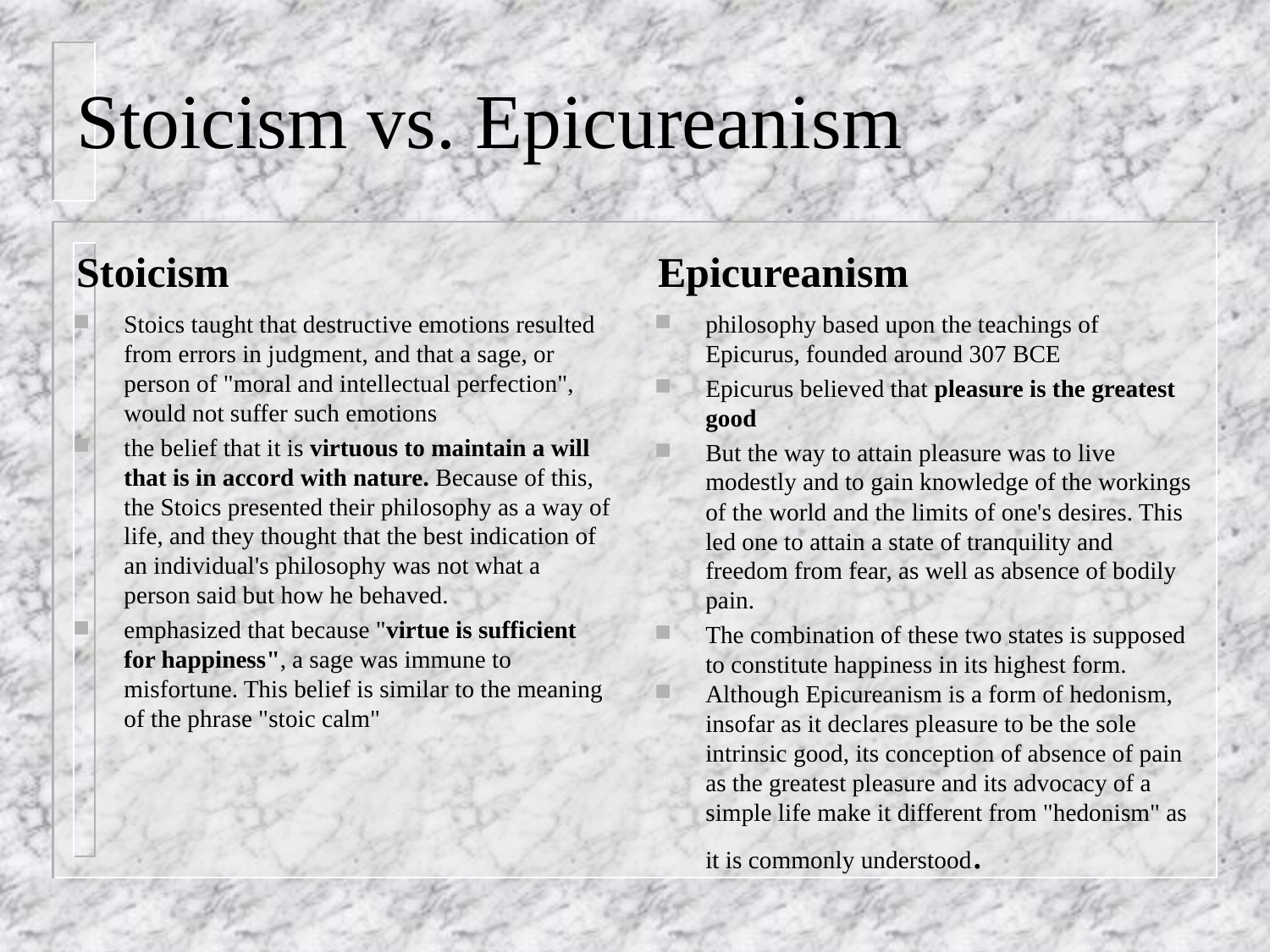

# Stoicism vs. Epicureanism
Stoicism
Epicureanism
philosophy based upon the teachings of Epicurus, founded around 307 BCE
Epicurus believed that pleasure is the greatest good
But the way to attain pleasure was to live modestly and to gain knowledge of the workings of the world and the limits of one's desires. This led one to attain a state of tranquility and freedom from fear, as well as absence of bodily pain.
The combination of these two states is supposed to constitute happiness in its highest form.
Although Epicureanism is a form of hedonism, insofar as it declares pleasure to be the sole intrinsic good, its conception of absence of pain as the greatest pleasure and its advocacy of a simple life make it different from "hedonism" as it is commonly understood.
Stoics taught that destructive emotions resulted from errors in judgment, and that a sage, or person of "moral and intellectual perfection", would not suffer such emotions
the belief that it is virtuous to maintain a will that is in accord with nature. Because of this, the Stoics presented their philosophy as a way of life, and they thought that the best indication of an individual's philosophy was not what a person said but how he behaved.
emphasized that because "virtue is sufficient for happiness", a sage was immune to misfortune. This belief is similar to the meaning of the phrase "stoic calm"